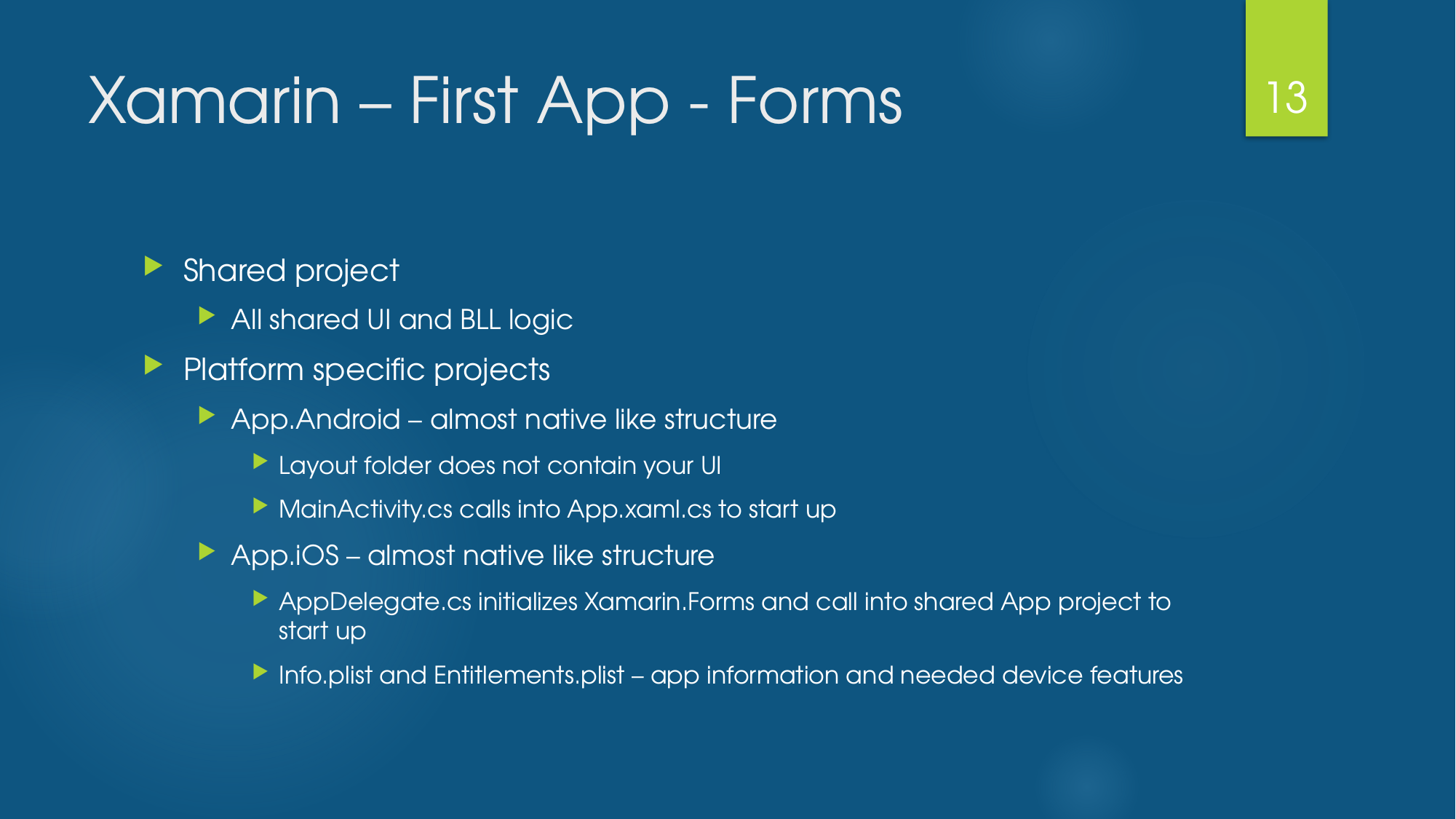

13
# Xamarin – First App - Forms
Shared project
All shared UI and BLL logic
Platform specific projects
App.Android – almost native like structure
Layout folder does not contain your UI
MainActivity.cs calls into App.xaml.cs to start up
App.iOS – almost native like structure
AppDelegate.cs initializes Xamarin.Forms and call into shared App project to start up
Info.plist and Entitlements.plist – app information and needed device features